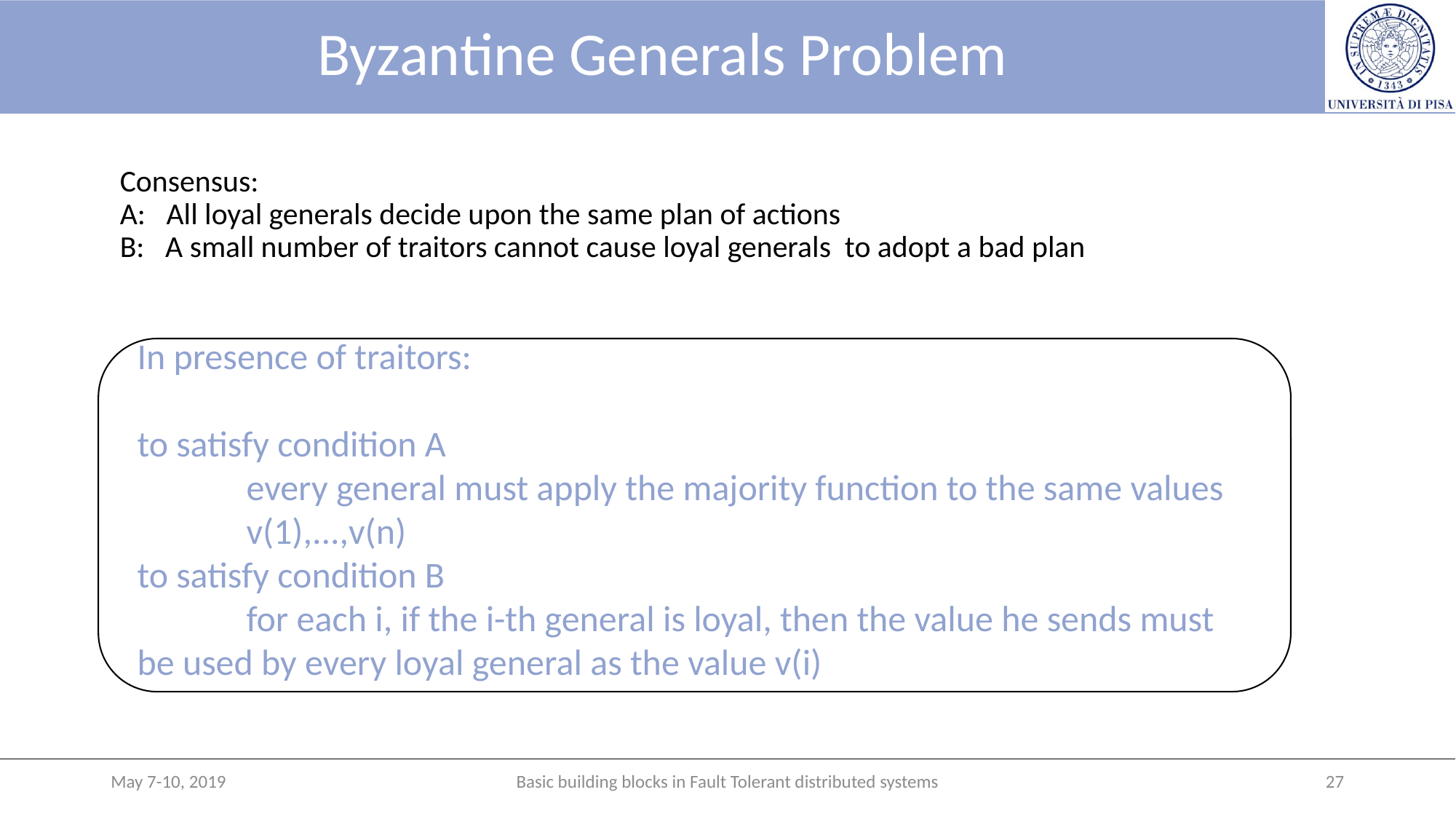

# Byzantine Generals Problem
Consensus:
A:   All loyal generals decide upon the same plan of actions
B:   A small number of traitors cannot cause loyal generals  to adopt a bad plan

In presence of traitors:

to satisfy condition A
	every general must apply the majority function to the same values  	v(1),...,v(n)
to satisfy condition B
	for each i, if the i-th general is loyal, then the value he sends must 	be used by every loyal general as the value v(i)

May 7-10, 2019
Basic building blocks in Fault Tolerant distributed systems
27